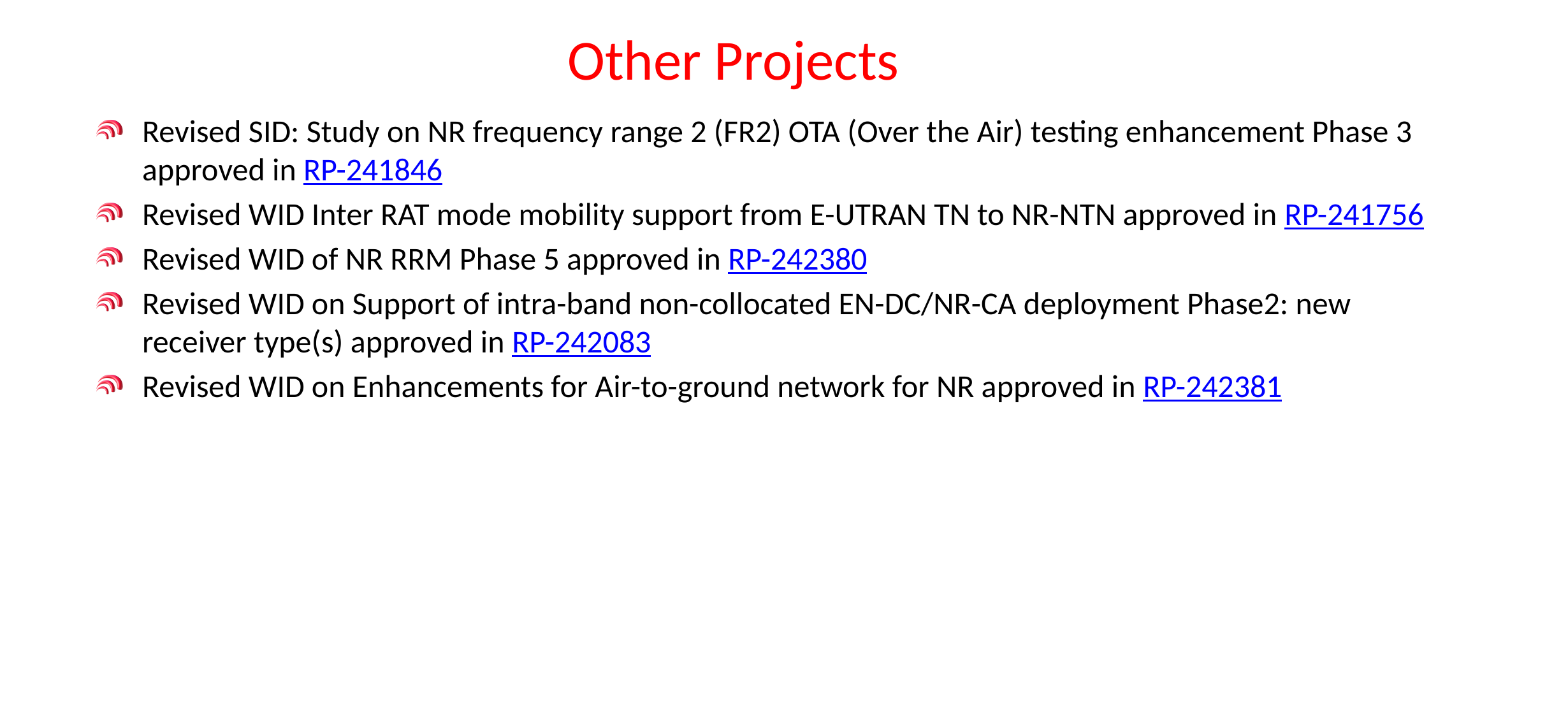

# Other Projects
Revised SID: Study on NR frequency range 2 (FR2) OTA (Over the Air) testing enhancement Phase 3 approved in RP-241846
Revised WID Inter RAT mode mobility support from E-UTRAN TN to NR-NTN approved in RP-241756
Revised WID of NR RRM Phase 5 approved in RP-242380
Revised WID on Support of intra-band non-collocated EN-DC/NR-CA deployment Phase2: new receiver type(s) approved in RP-242083
Revised WID on Enhancements for Air-to-ground network for NR approved in RP-242381